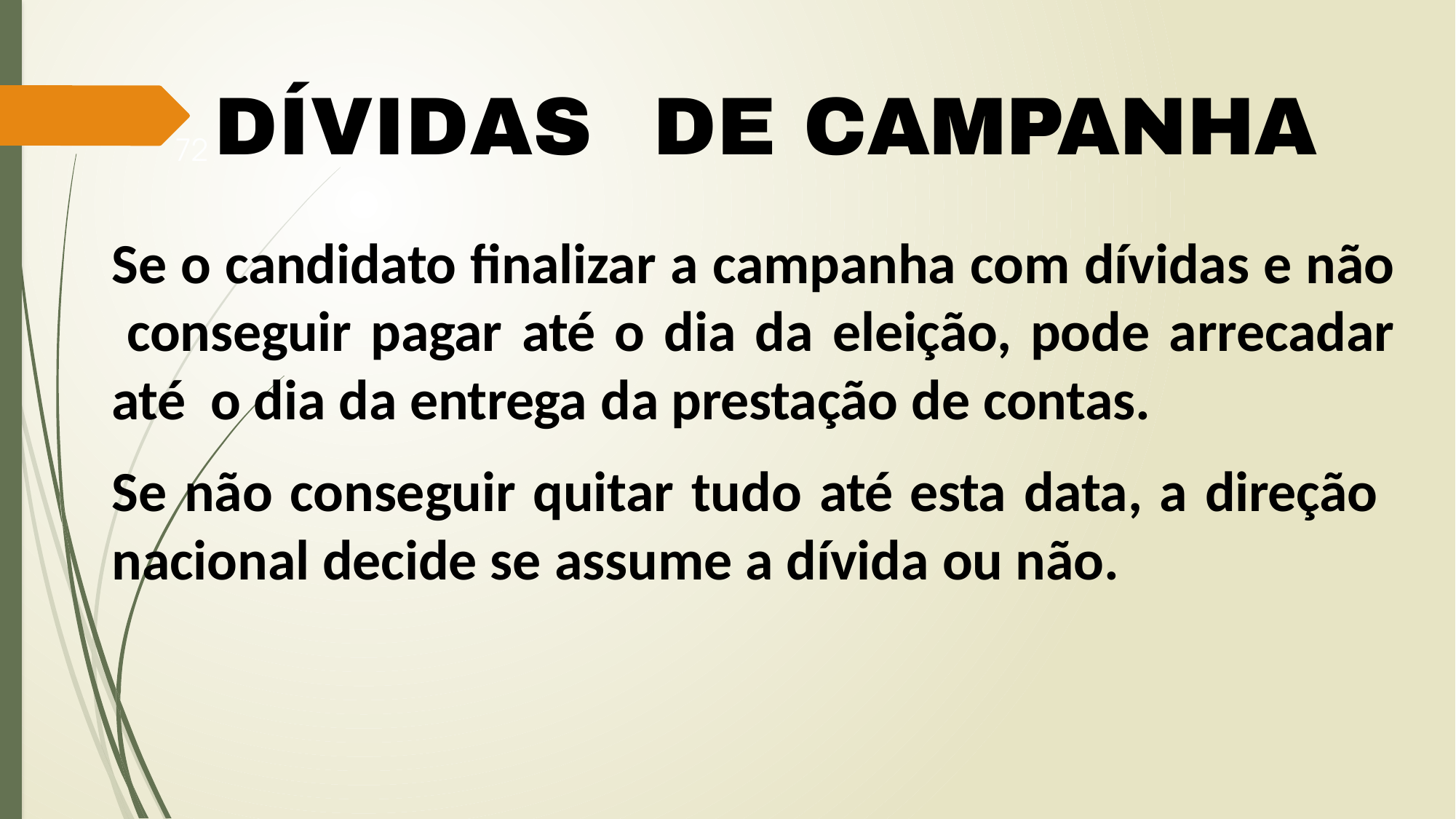

# DÍVIDAS	DE CAMPANHA
72
Se o candidato finalizar a campanha com dívidas e não  conseguir pagar até o dia da eleição, pode arrecadar até  o dia da entrega da prestação de contas.
Se não conseguir quitar tudo até esta data, a direção  nacional decide se assume a dívida ou não.